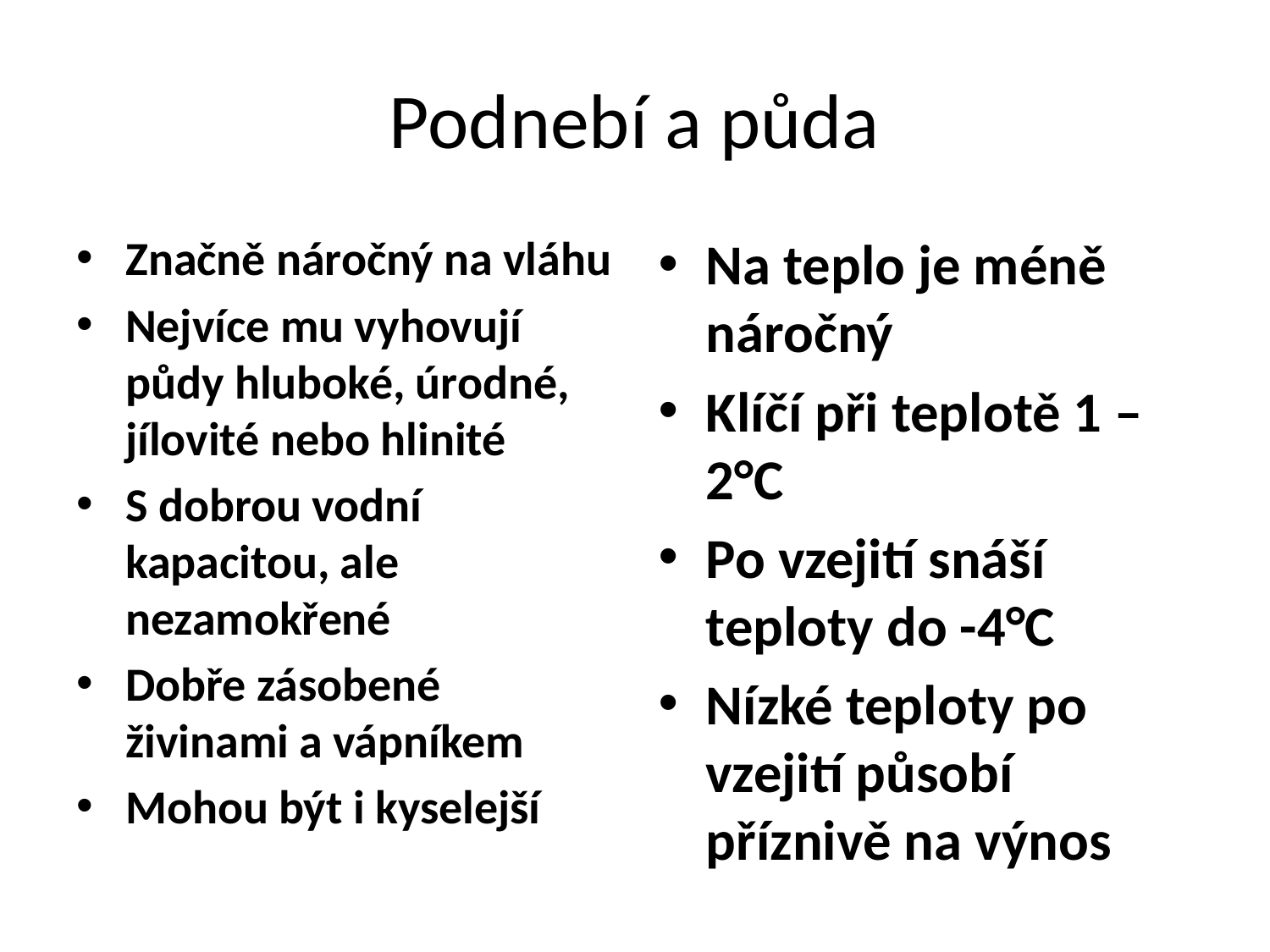

# Podnebí a půda
Značně náročný na vláhu
Nejvíce mu vyhovují půdy hluboké, úrodné, jílovité nebo hlinité
S dobrou vodní kapacitou, ale nezamokřené
Dobře zásobené živinami a vápníkem
Mohou být i kyselejší

Na teplo je méně náročný
Klíčí při teplotě 1 – 2°C
Po vzejití snáší teploty do -4°C
Nízké teploty po vzejití působí příznivě na výnos